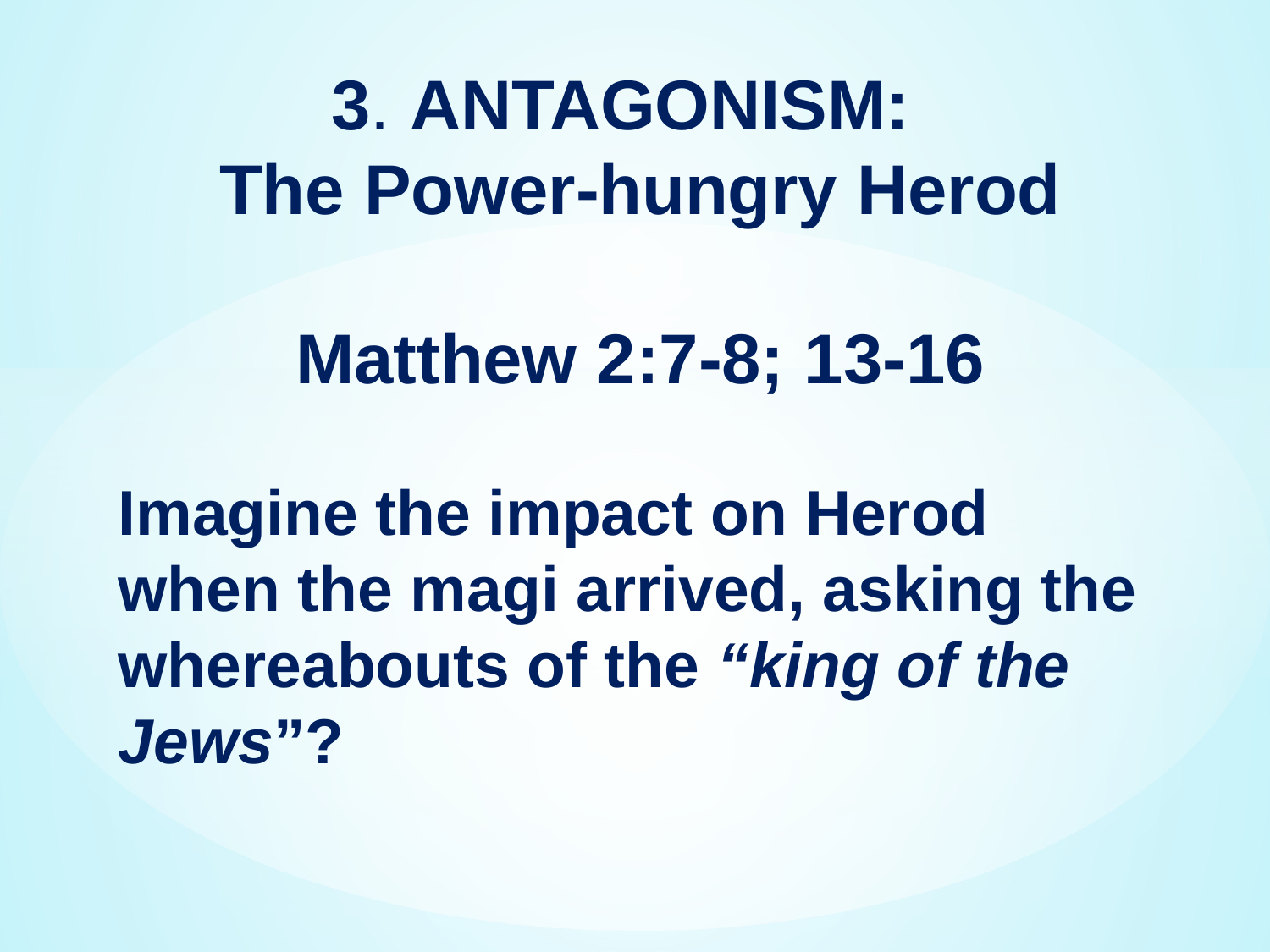

3. ANTAGONISM:
The Power-hungry Herod

Matthew 2:7-8; 13-16
Imagine the impact on Herod when the magi arrived, asking the whereabouts of the “king of the Jews”?